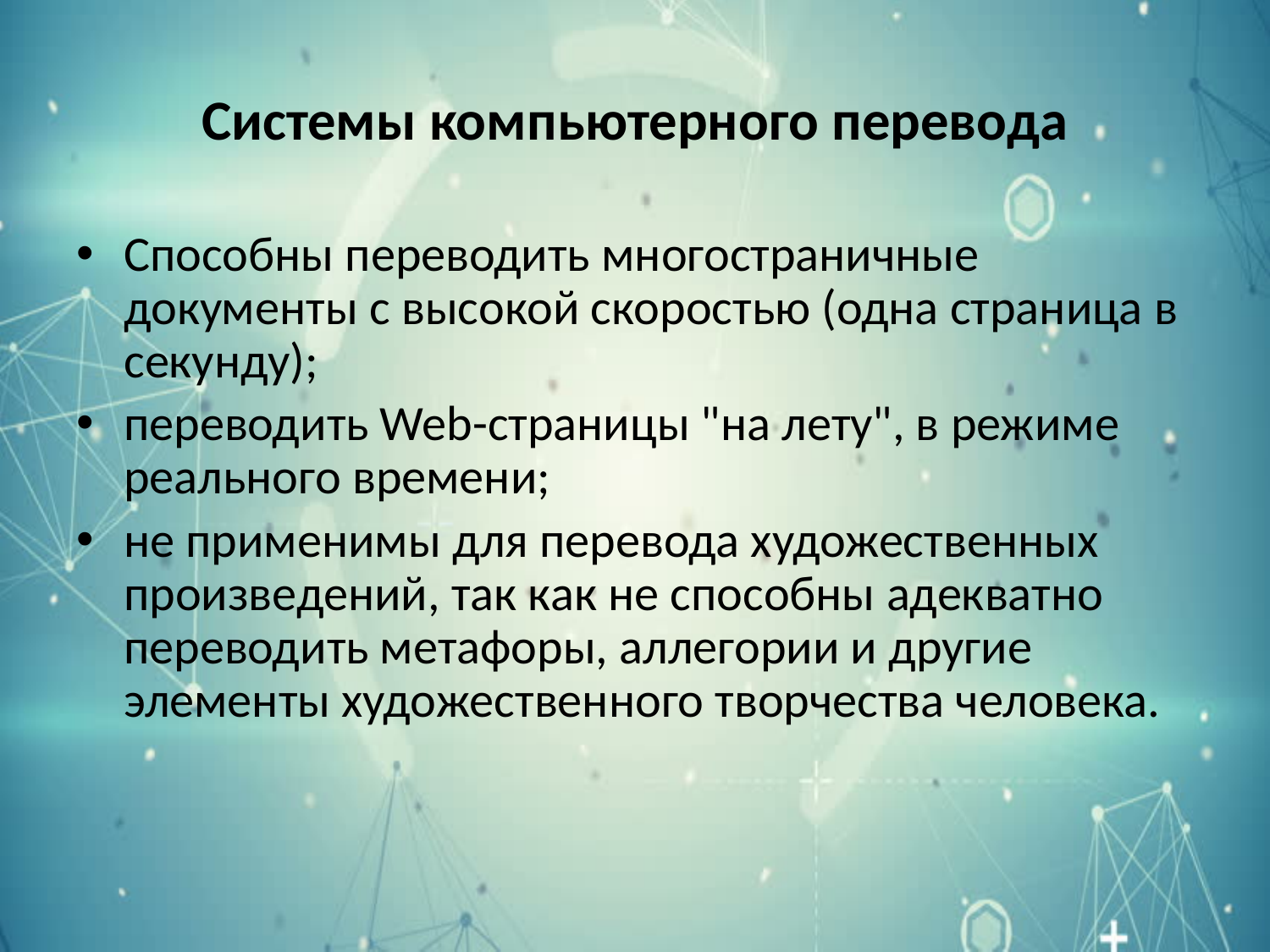

# Системы компьютерного перевода
Способны переводить многостраничные документы с высокой скоростью (одна страница в секунду);
переводить Web-страницы "на лету", в режиме реального времени;
не применимы для перевода художественных произведений, так как не способны адекватно переводить метафоры, аллегории и другие элементы художественного творчества человека.